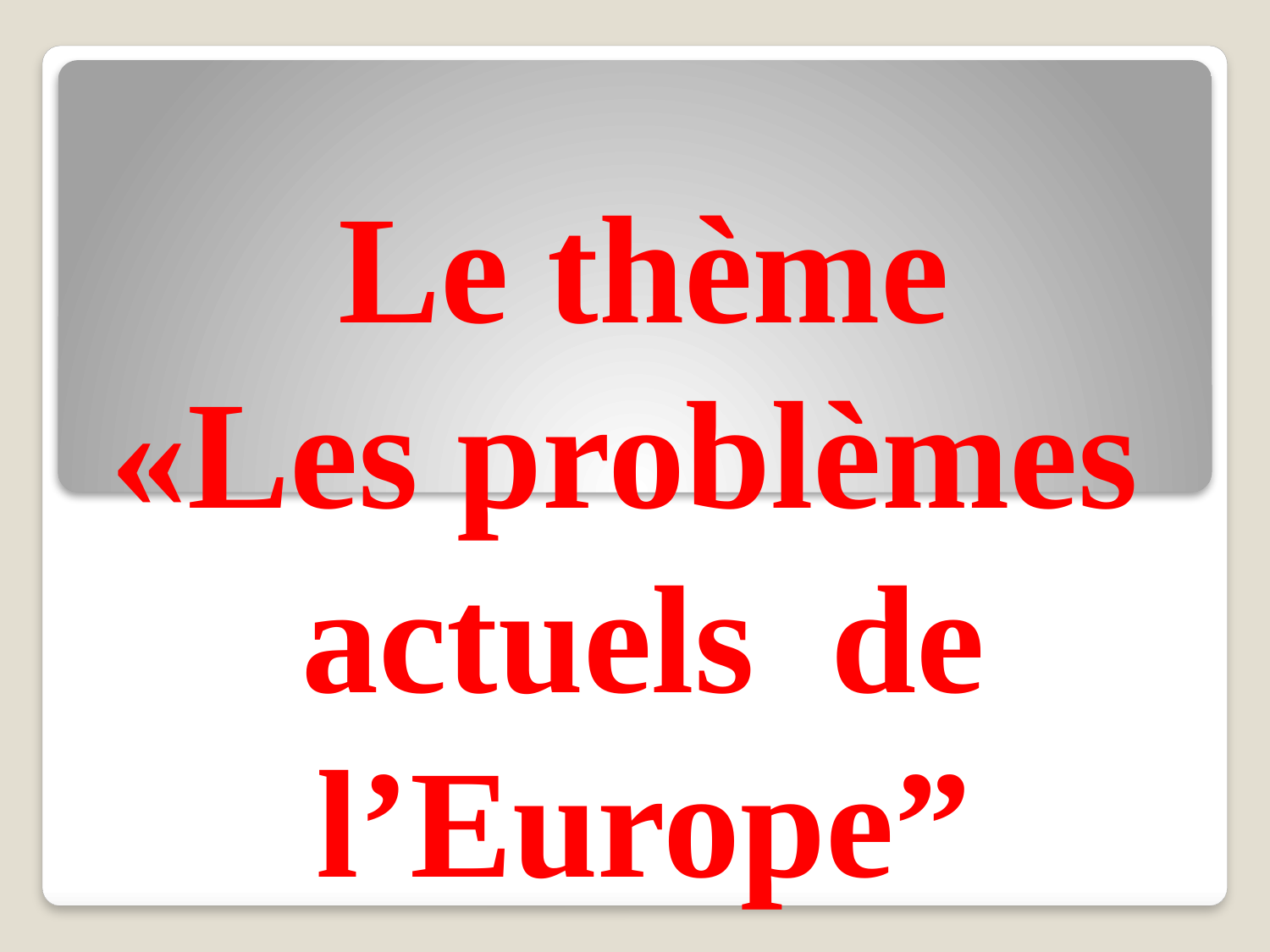

#
Le thème
«Les problèmes  actuels  de l’Europe”